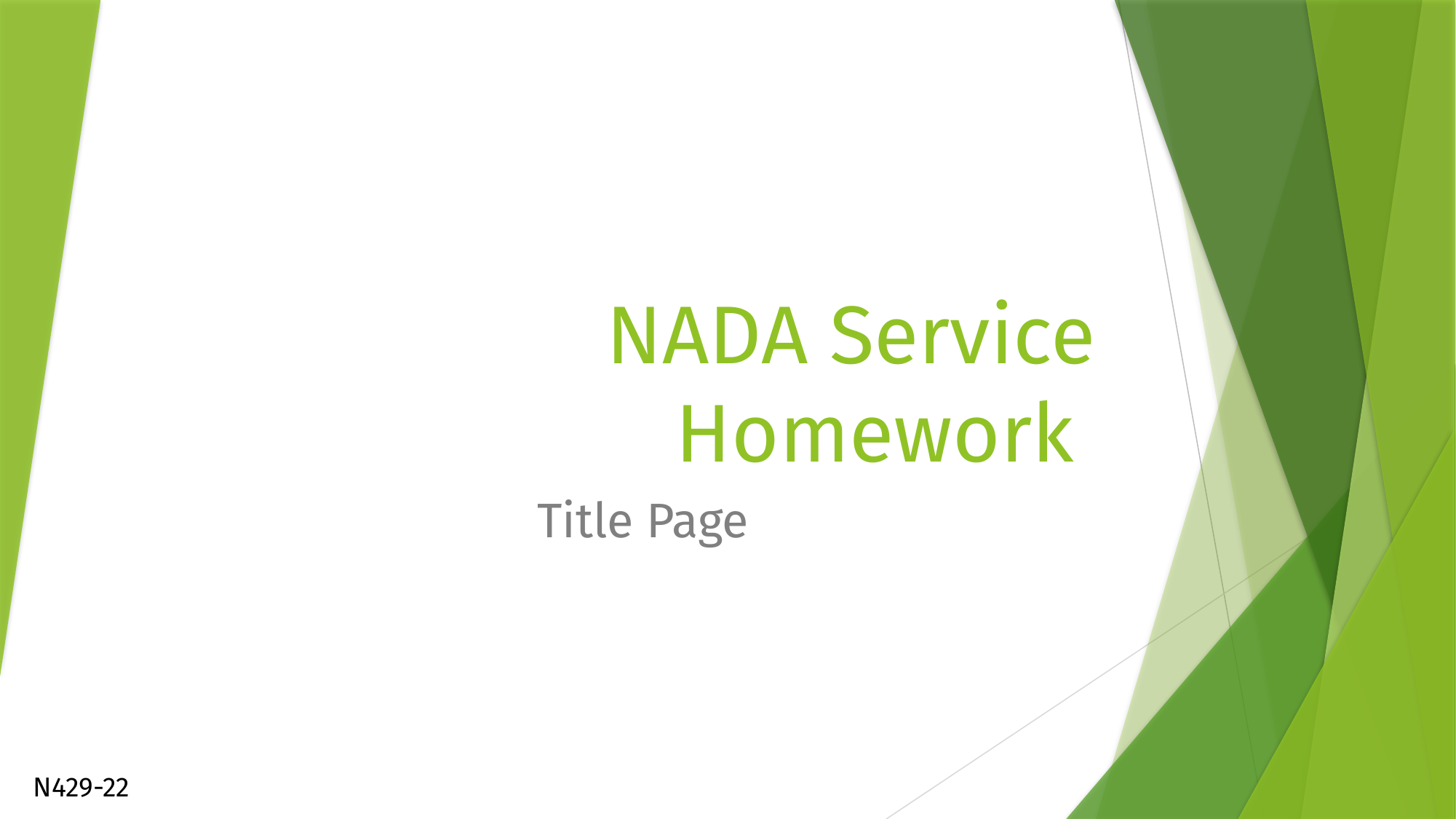

# NADA Service Homework
Title Page
N429-22